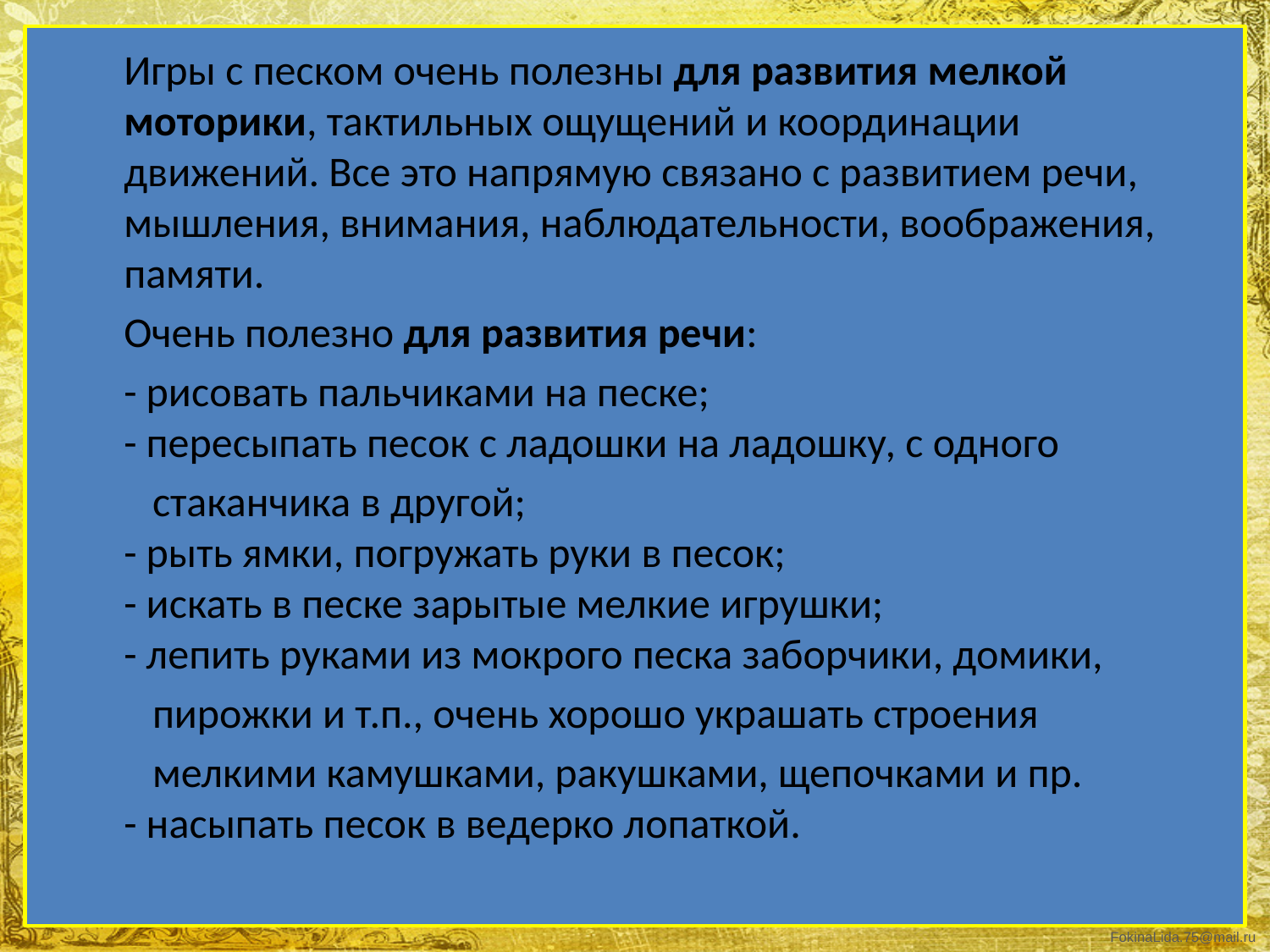

Игры с песком очень полезны для развития мелкой моторики, тактильных ощущений и координации движений. Все это напрямую связано с развитием речи, мышления, внимания, наблюдательности, воображения, памяти.
     Очень полезно для развития речи:
     - рисовать пальчиками на песке;
- пересыпать песок с ладошки на ладошку, с одного
        стаканчика в другой;
- рыть ямки, погружать руки в песок;
- искать в песке зарытые мелкие игрушки;
- лепить руками из мокрого песка заборчики, домики,
        пирожки и т.п., очень хорошо украшать строения
        мелкими камушками, ракушками, щепочками и пр.
- насыпать песок в ведерко лопаткой.